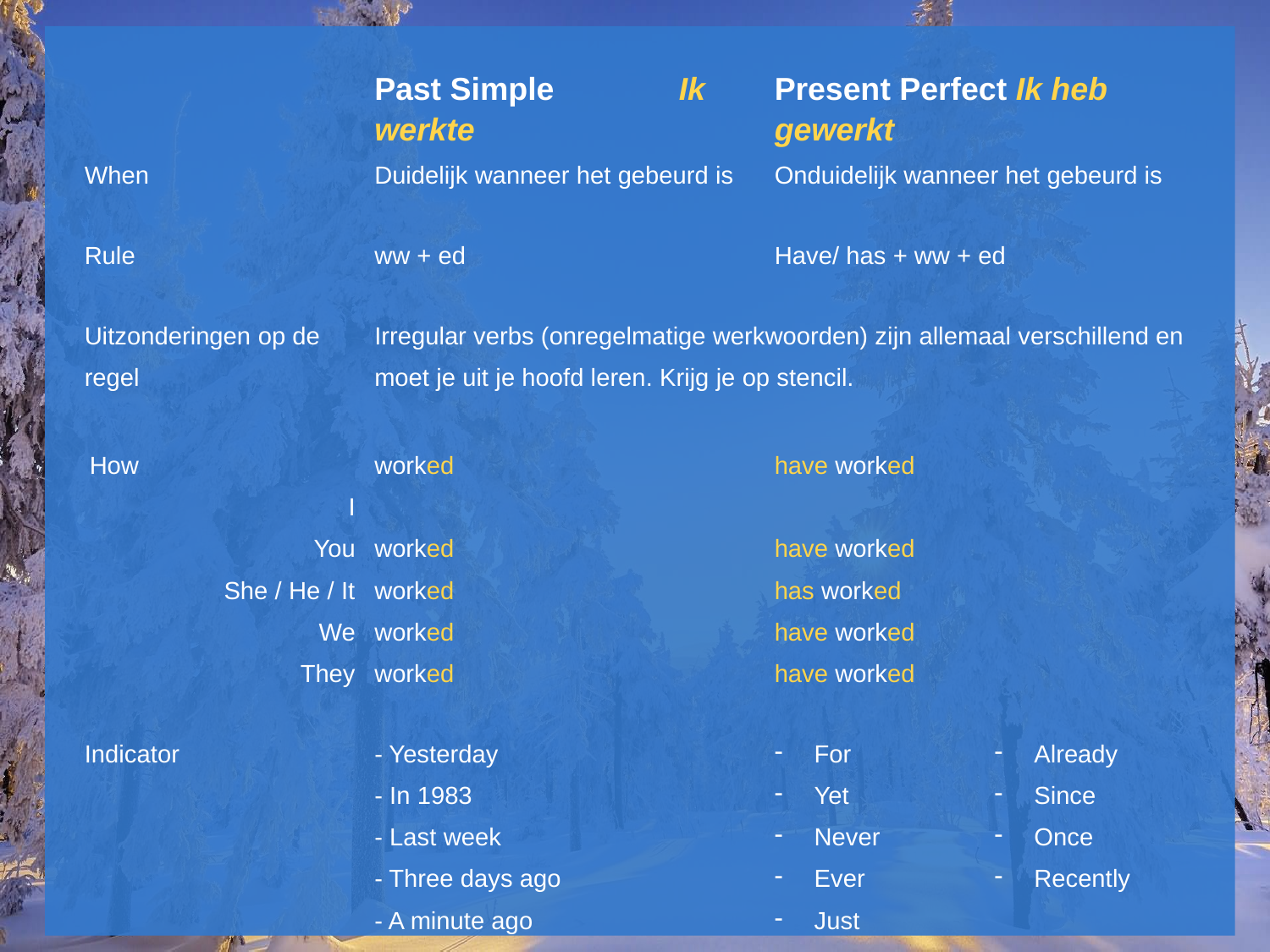

|  | Past Simple Ik werkte | Present Perfect Ik heb gewerkt |  |
| --- | --- | --- | --- |
| When | Duidelijk wanneer het gebeurd is | Onduidelijk wanneer het gebeurd is |  |
|  |  |  |  |
| Rule | ww + ed | Have/ has + ww + ed |  |
|  |  |  |  |
| Uitzonderingen op de regel | Irregular verbs (onregelmatige werkwoorden) zijn allemaal verschillend en moet je uit je hoofd leren. Krijg je op stencil. |  |  |
|  |  |  |  |
| How I | worked | have worked |  |
| You | worked | have worked |  |
| She / He / It | worked | has worked |  |
| We | worked | have worked |  |
| They | worked | have worked |  |
|  |  |  |  |
| Indicator | - Yesterday | For | Already |
|  | - In 1983 | Yet | Since |
|  | - Last week | Never | Once |
|  | - Three days ago | Ever | Recently |
|  | - A minute ago | Just |  |
|  | - When I was young |  |  |